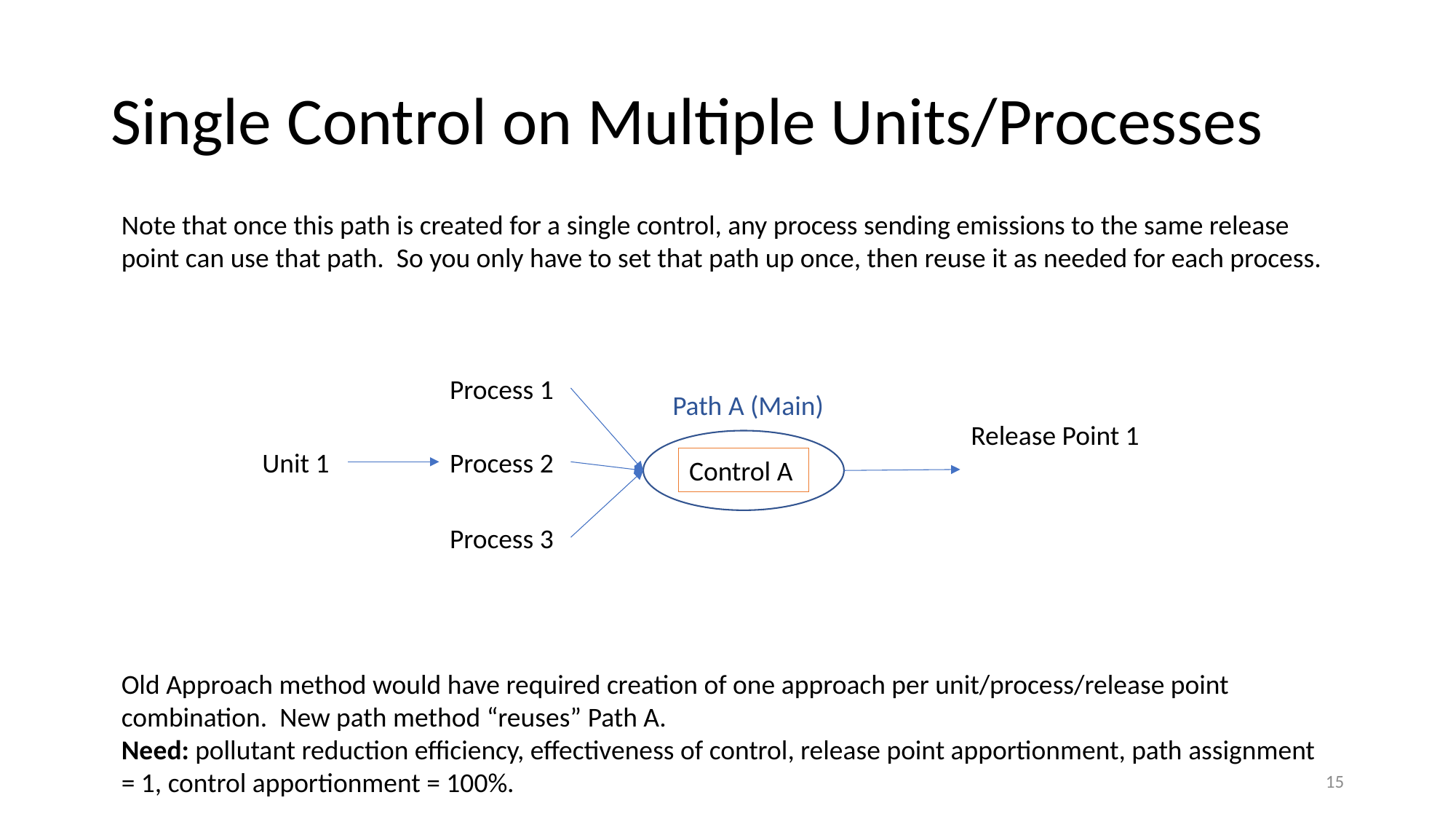

# Single Control on Multiple Units/Processes
Note that once this path is created for a single control, any process sending emissions to the same release point can use that path.  So you only have to set that path up once, then reuse it as needed for each process.
Process 1
Path A (Main)
Release Point 1

Unit 1
Process 2
Control A
Process 3
Old Approach method would have required creation of one approach per unit/process/release point combination.  New path method “reuses” Path A.
Need: pollutant reduction efficiency, effectiveness of control, release point apportionment, path assignment = 1, control apportionment = 100%.
15